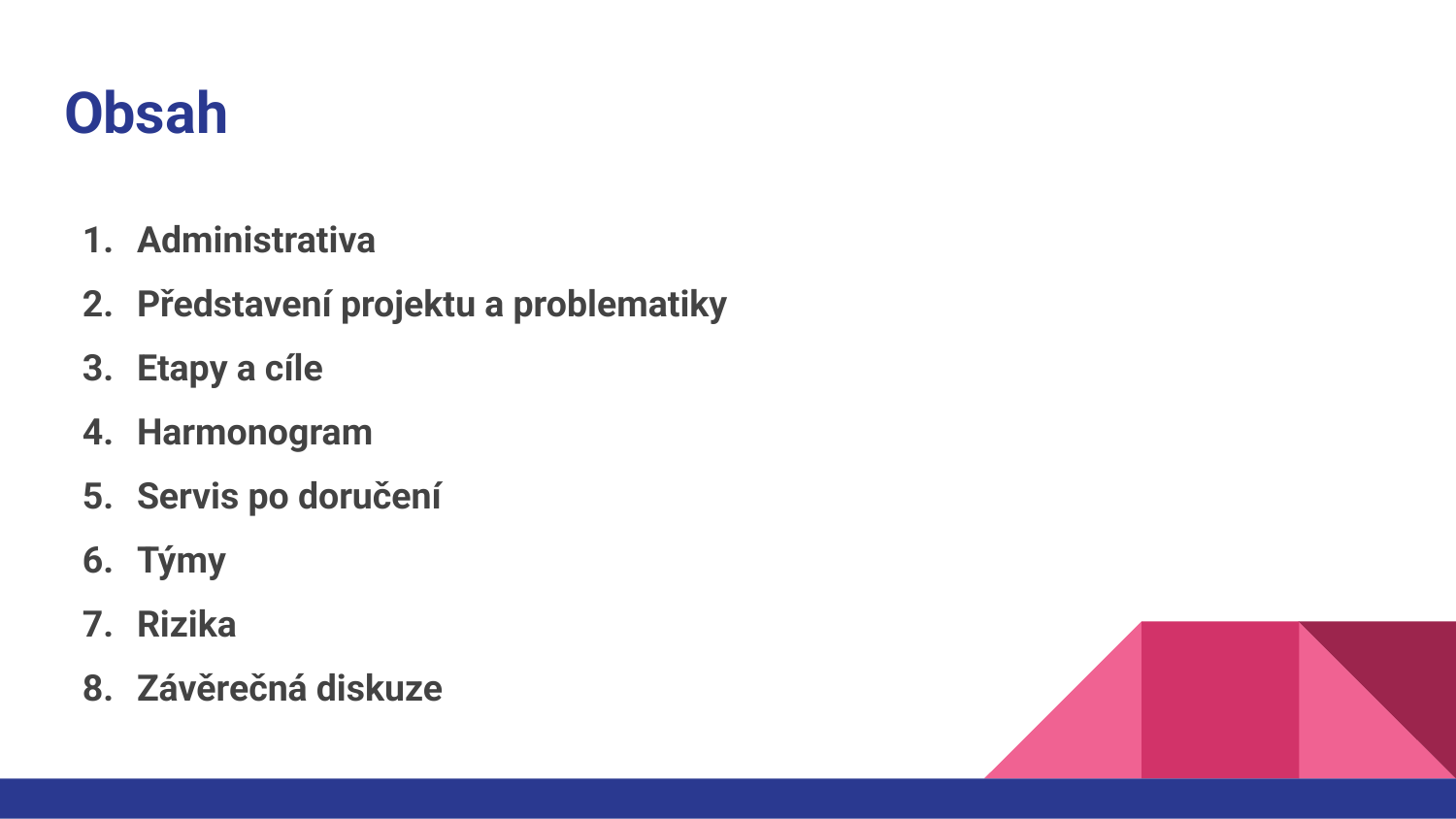

# Obsah
Administrativa
Představení projektu a problematiky
Etapy a cíle
Harmonogram
Servis po doručení
Týmy
Rizika
Závěrečná diskuze